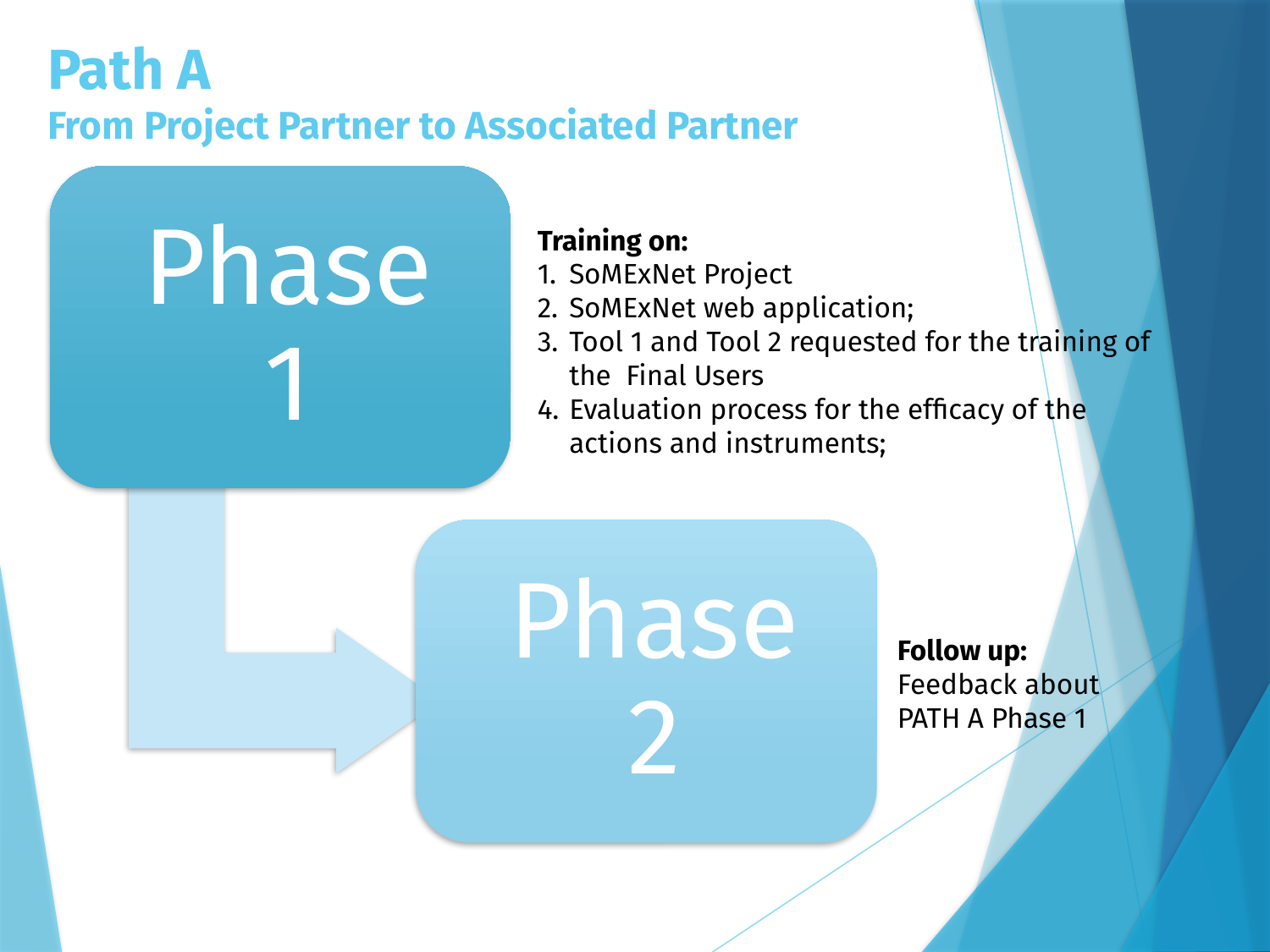

# Path A From Project Partner to Associated Partner
Phase 1
Phase 2
Training on:
SoMExNet Project
SoMExNet web application;
Tool 1 and Tool 2 requested for the training of the  Final Users
Evaluation process for the efficacy of the actions and instruments;
Follow up:
Feedback about PATH A Phase 1